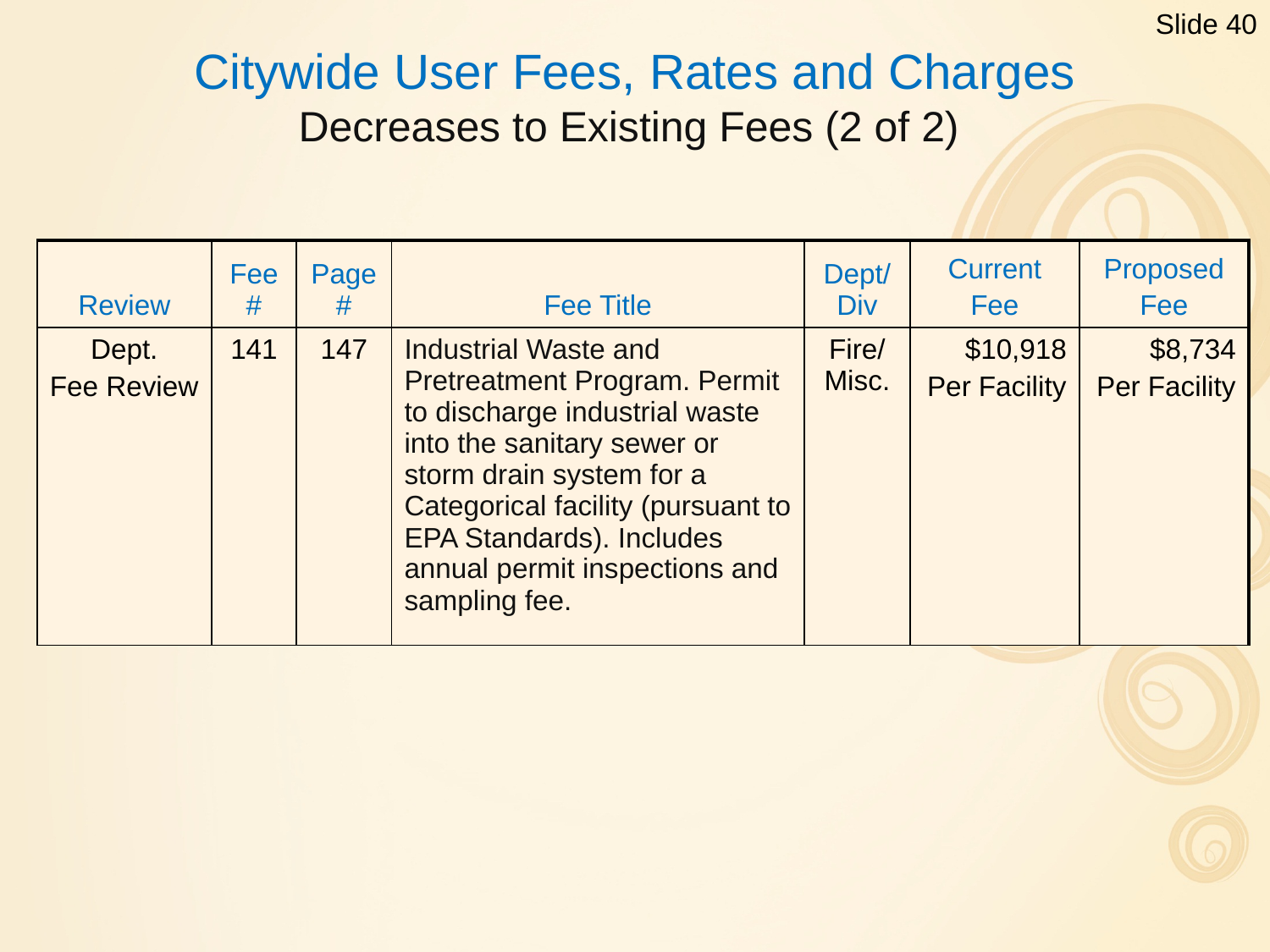

Slide 40
Citywide User Fees, Rates and Charges
Decreases to Existing Fees (2 of 2)
| Review | Fee # | Page # | Fee Title | Dept/Div | Current Fee | Proposed Fee |
| --- | --- | --- | --- | --- | --- | --- |
| Dept. Fee Review | 141 | 147 | Industrial Waste and Pretreatment Program. Permit to discharge industrial waste into the sanitary sewer or storm drain system for a Categorical facility (pursuant to EPA Standards). Includes annual permit inspections and sampling fee. | Fire/ Misc. | $10,918 Per Facility | $8,734 Per Facility |